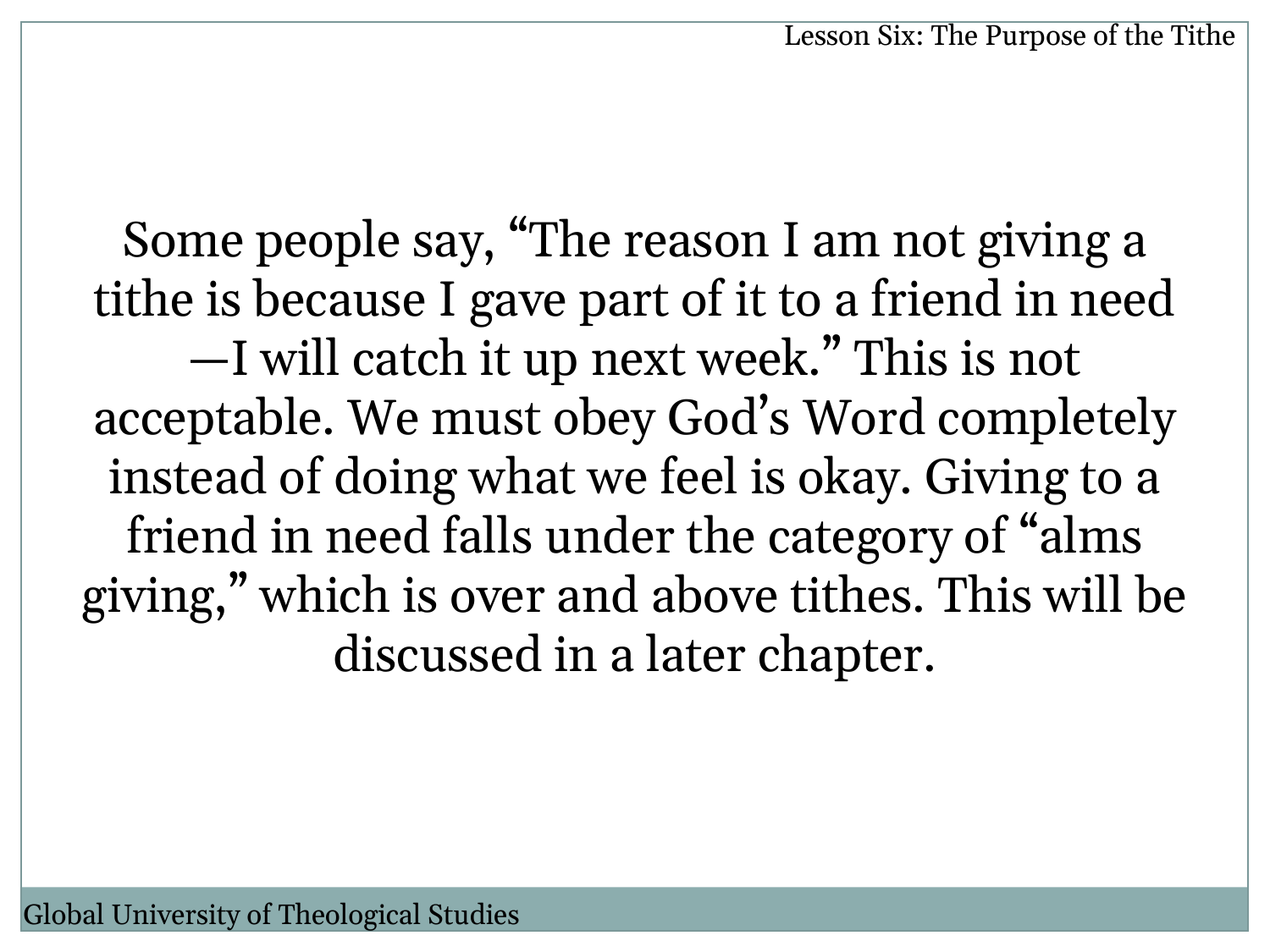

Lesson Six: The Purpose of the Tithe
Some people say, “The reason I am not giving a tithe is because I gave part of it to a friend in need—I will catch it up next week.” This is not acceptable. We must obey God’s Word completely instead of doing what we feel is okay. Giving to a friend in need falls under the category of “alms giving,” which is over and above tithes. This will be discussed in a later chapter.
Global University of Theological Studies